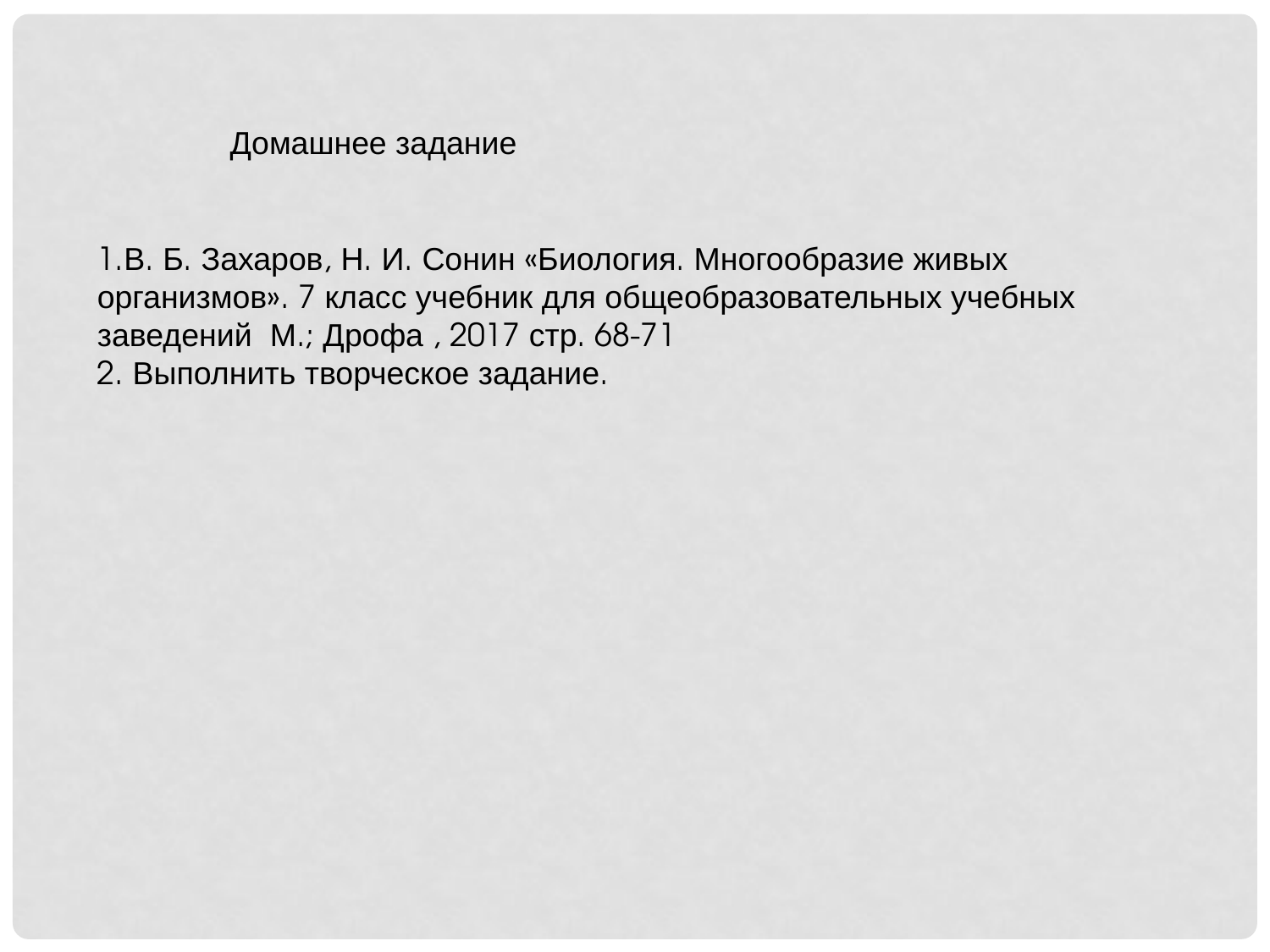

Домашнее задание
1.В. Б. Захаров, Н. И. Сонин «Биология. Многообразие живых организмов». 7 класс учебник для общеобразовательных учебных заведений  М.; Дрофа , 2017 стр. 68-71
2. Выполнить творческое задание.